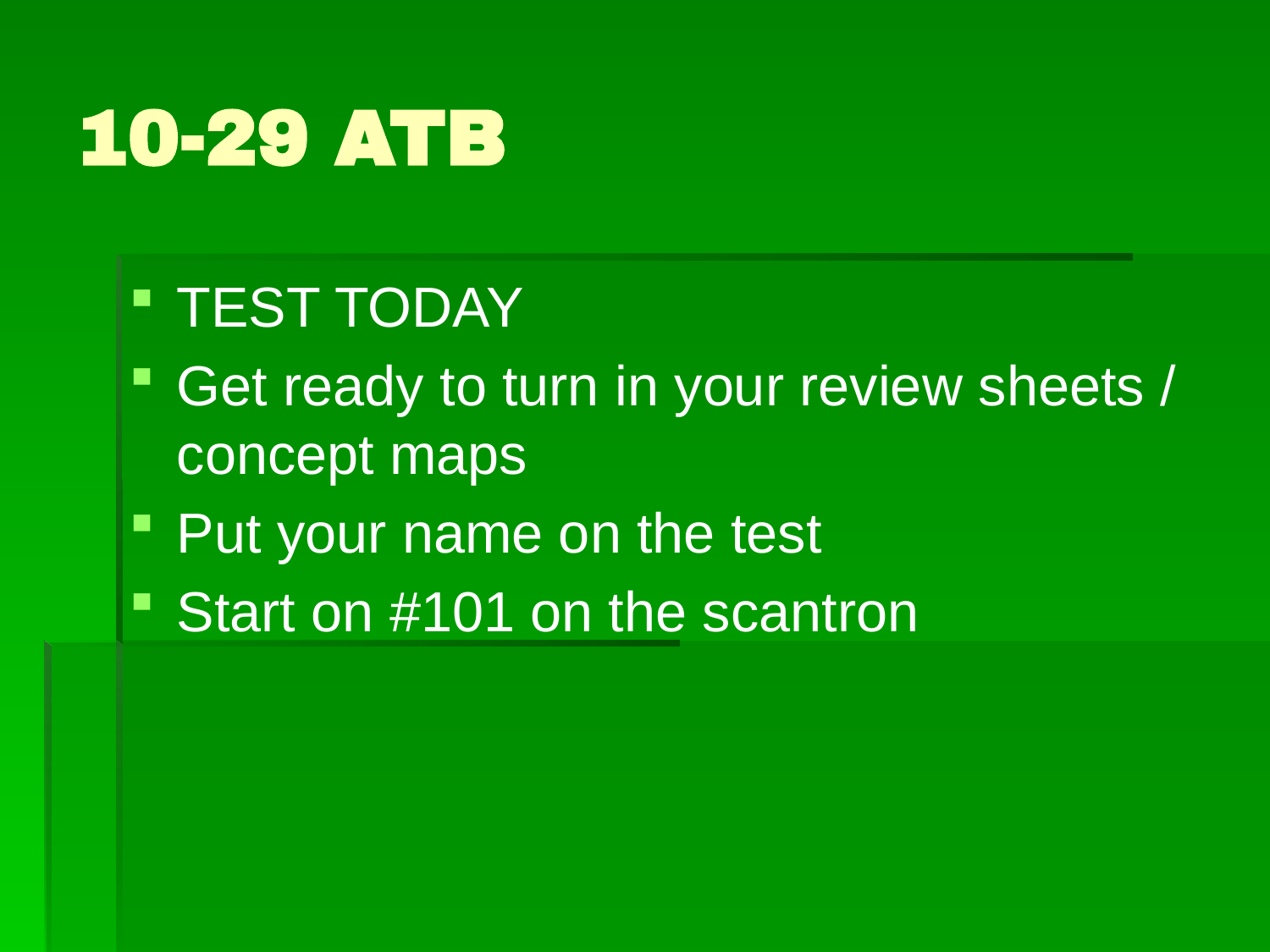

# 10-29 ATB
TEST TODAY
Get ready to turn in your review sheets / concept maps
Put your name on the test
Start on #101 on the scantron